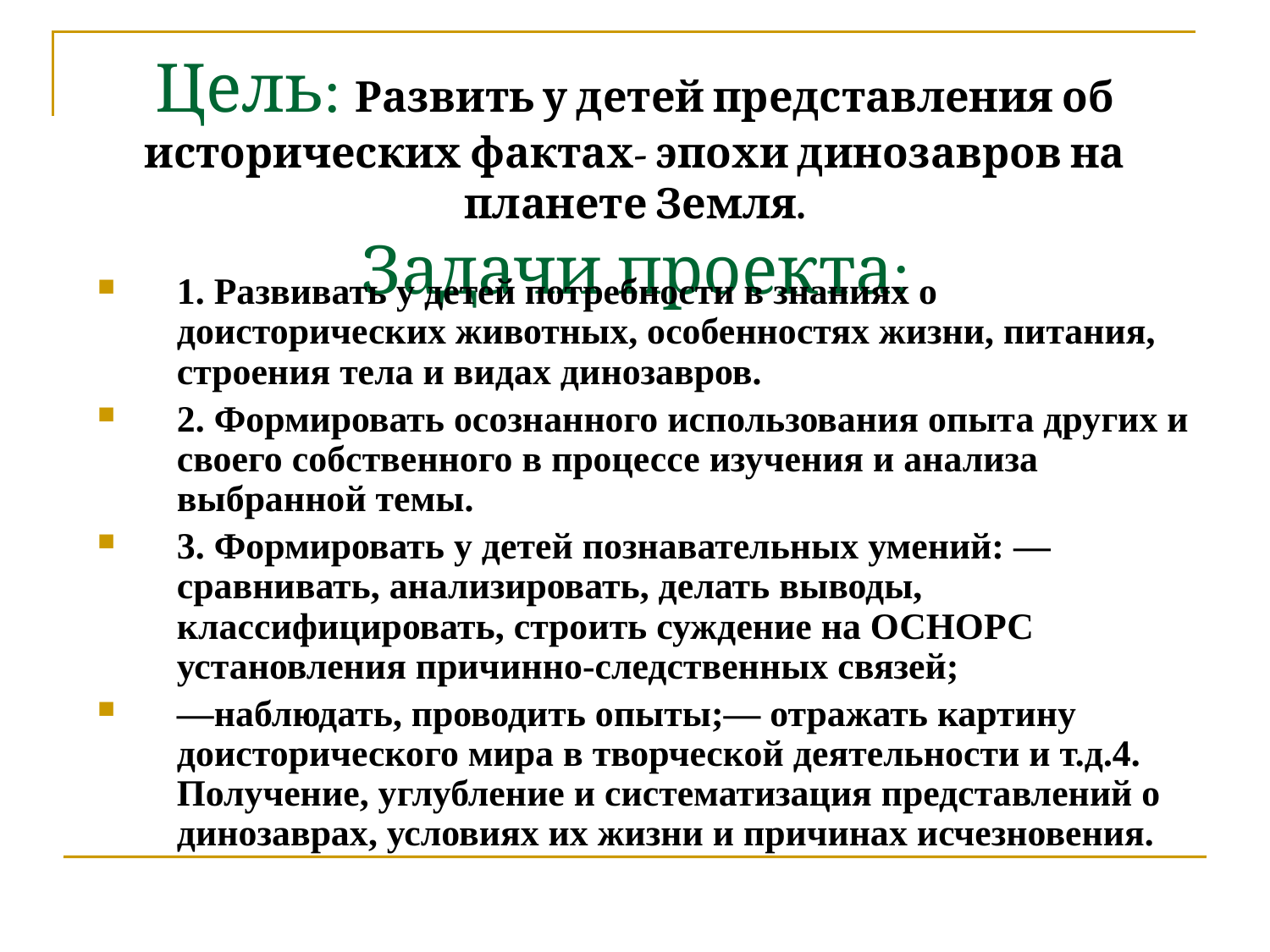

# Цель: Развить у детей представления об исторических фактах- эпохи динозавров на планете Земля. Задачи проекта:
1. Развивать у детей потребности в знаниях о доисторических животных, особенностях жизни, питания, строения тела и видах динозавров.
2. Формировать осознанного использования опыта других и своего собственного в процессе изучения и анализа выбранной темы.
3. Формировать у детей познавательных умений: — сравнивать, анализировать, делать выводы, классифицировать, строить суждение на ОСНОРС установления причинно-следственных связей;
—наблюдать, проводить опыты;— отражать картину доисторического мира в творческой деятельности и т.д.4. Получение, углубление и систематизация представлений о динозаврах, условиях их жизни и причинах исчезновения.